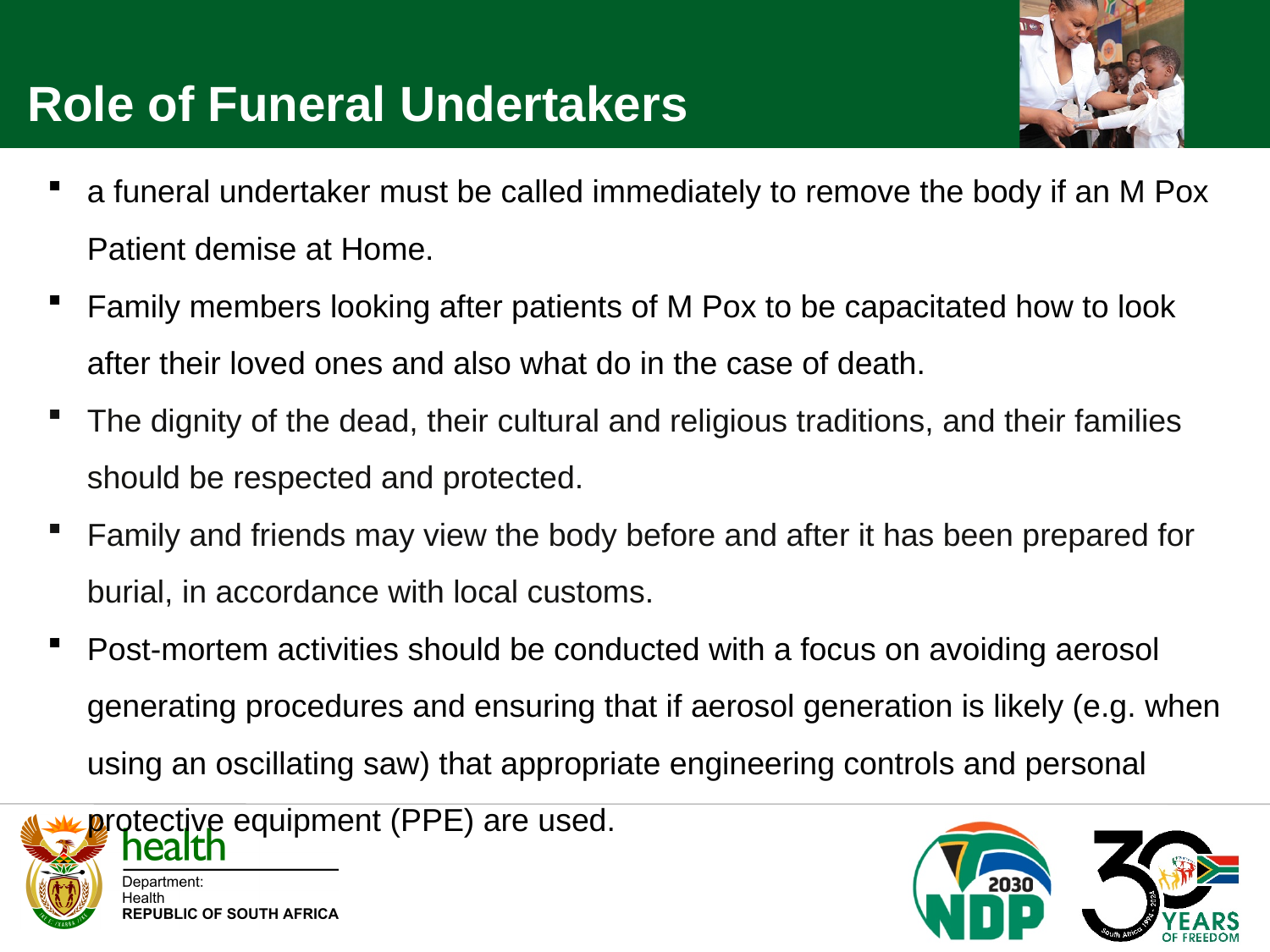

Role of Funeral Undertakers
a funeral undertaker must be called immediately to remove the body if an M Pox Patient demise at Home.
Family members looking after patients of M Pox to be capacitated how to look after their loved ones and also what do in the case of death.
The dignity of the dead, their cultural and religious traditions, and their families should be respected and protected.
Family and friends may view the body before and after it has been prepared for burial, in accordance with local customs.
Post-mortem activities should be conducted with a focus on avoiding aerosol generating procedures and ensuring that if aerosol generation is likely (e.g. when using an oscillating saw) that appropriate engineering controls and personal protective equipment (PPE) are used.